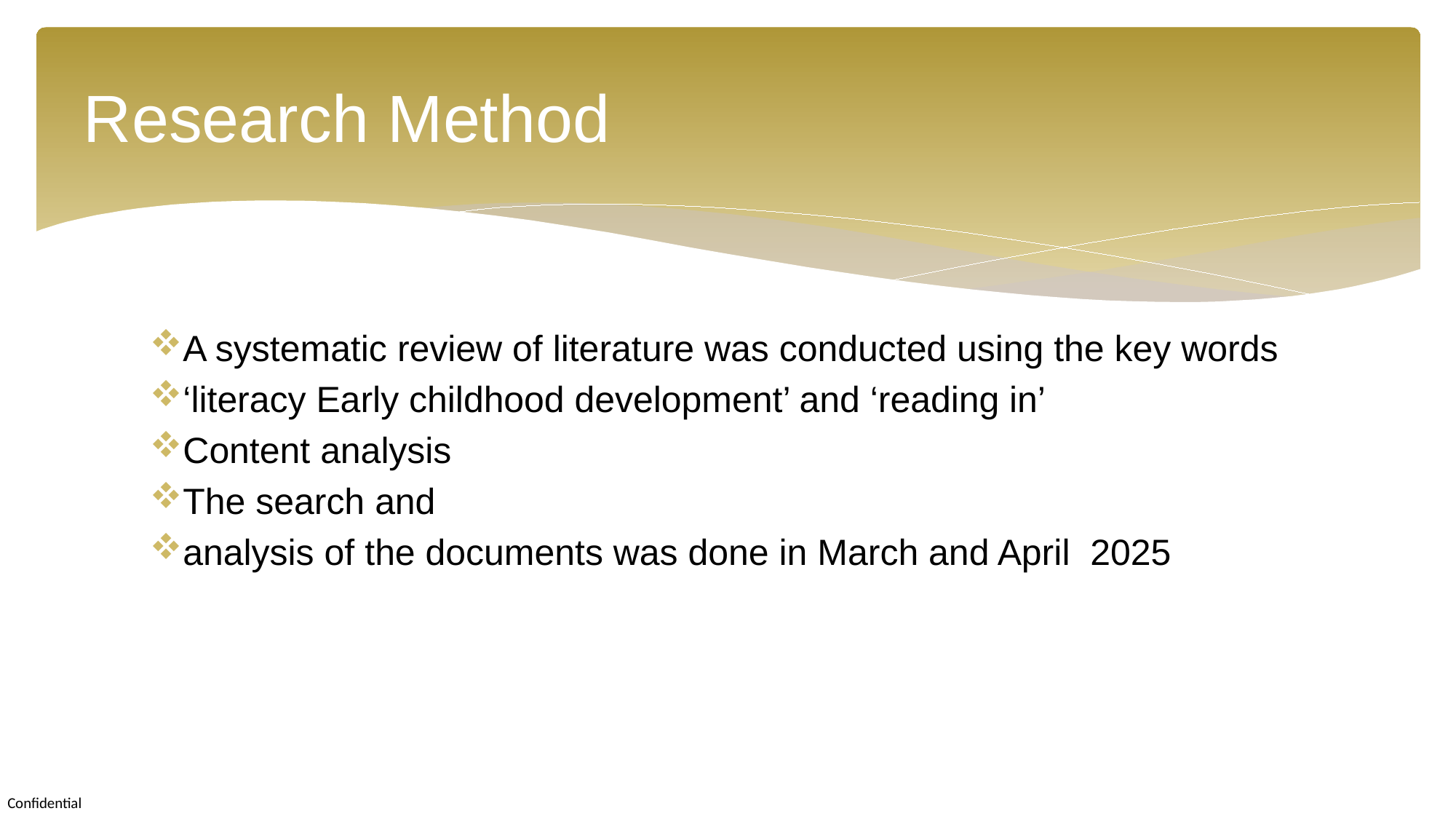

# Research Method
A systematic review of literature was conducted using the key words
‘literacy Early childhood development’ and ‘reading in’
Content analysis
The search and
analysis of the documents was done in March and April  2025